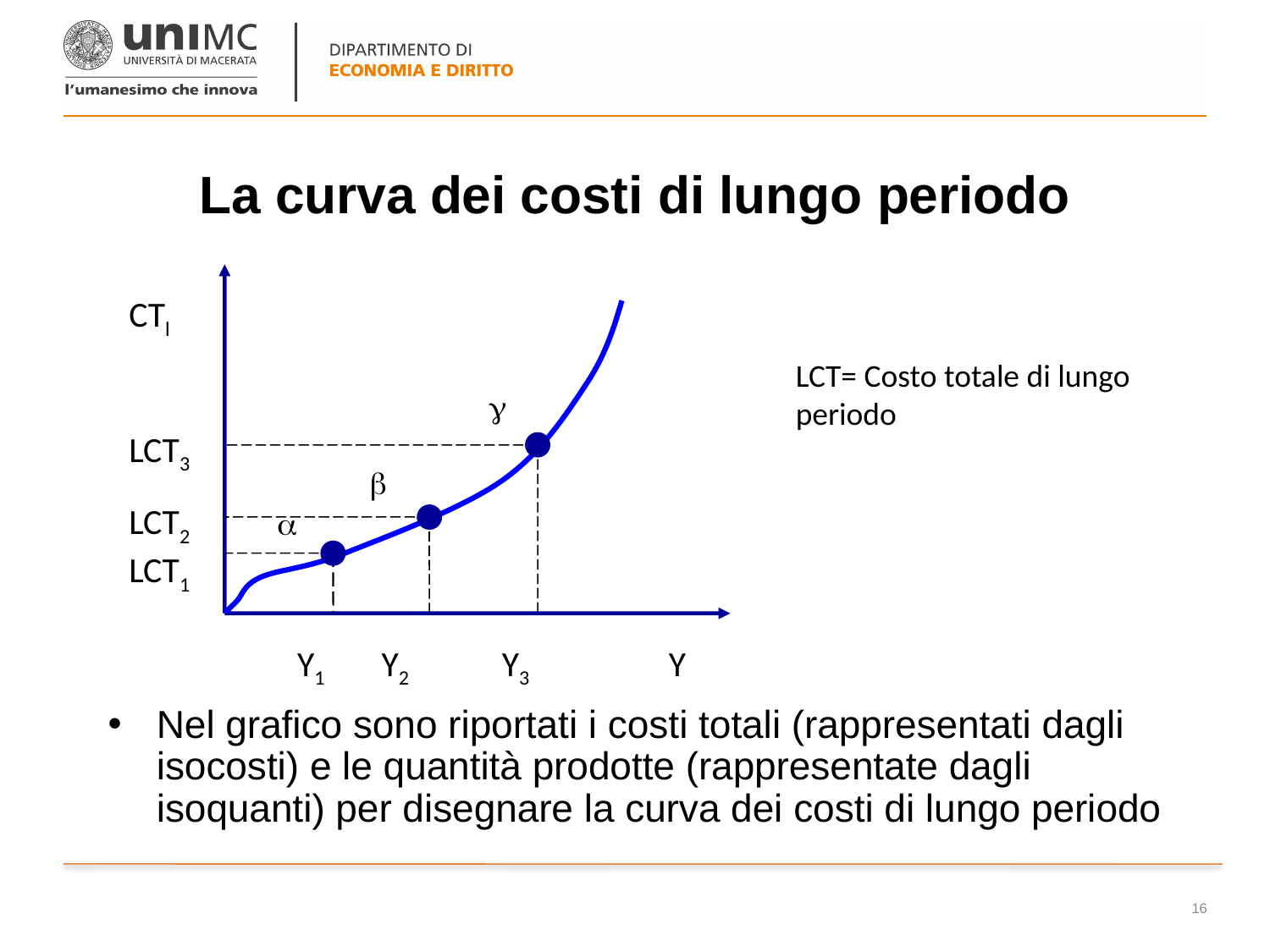

# La curva dei costi di lungo periodo

CTl

γ
LCT3

β
LCT2
α

LCT1

Y1
Y2
Y3
Y
LCT= Costo totale di lungo periodo
Nel grafico sono riportati i costi totali (rappresentati dagli isocosti) e le quantità prodotte (rappresentate dagli isoquanti) per disegnare la curva dei costi di lungo periodo
16